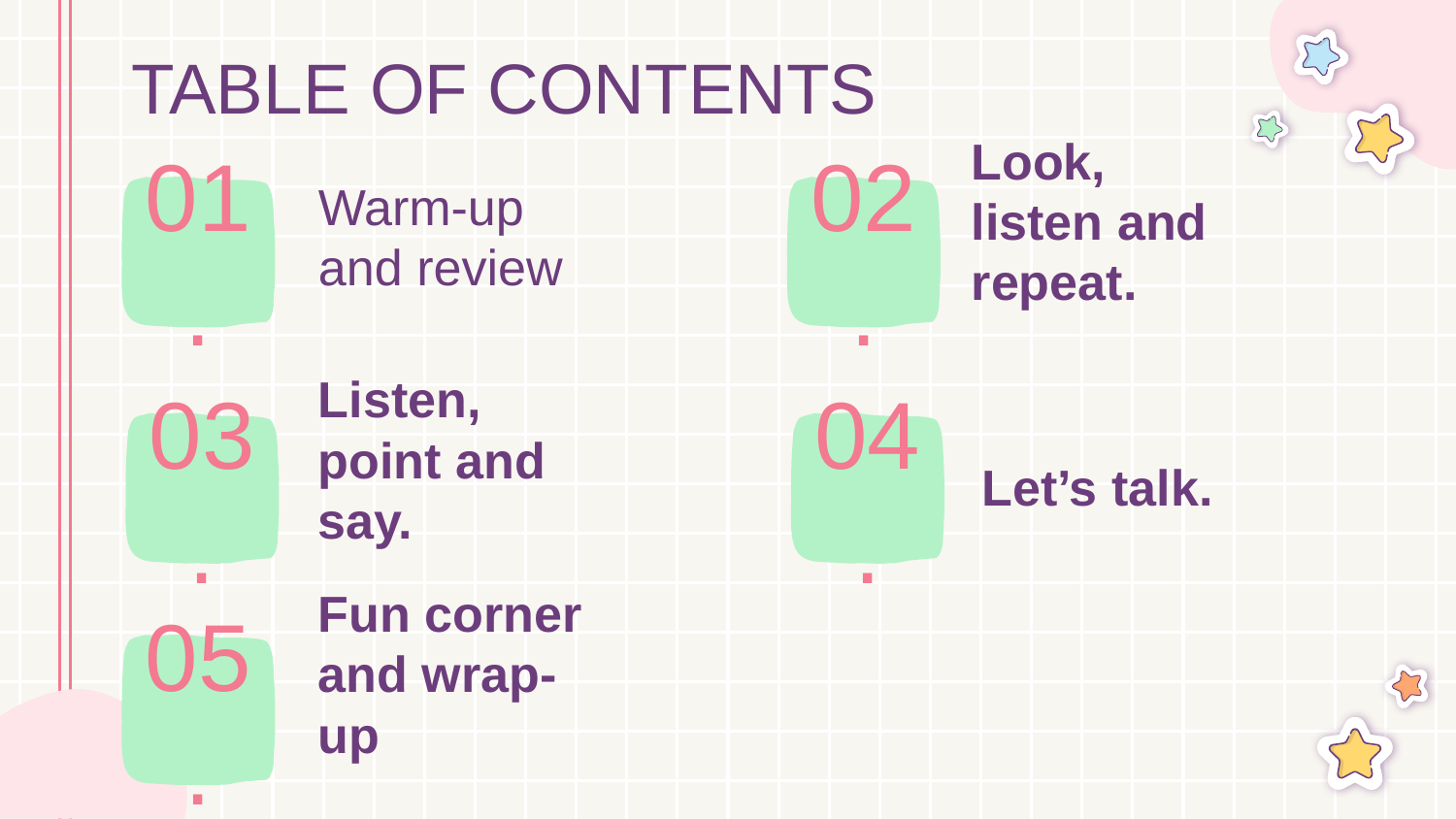

TABLE OF CONTENTS

# Warm-up and review

Look, listen and repeat.
01.
02.

03.
04.
Let’s talk.
Listen, point and say.

05.

Fun corner and wrap-up